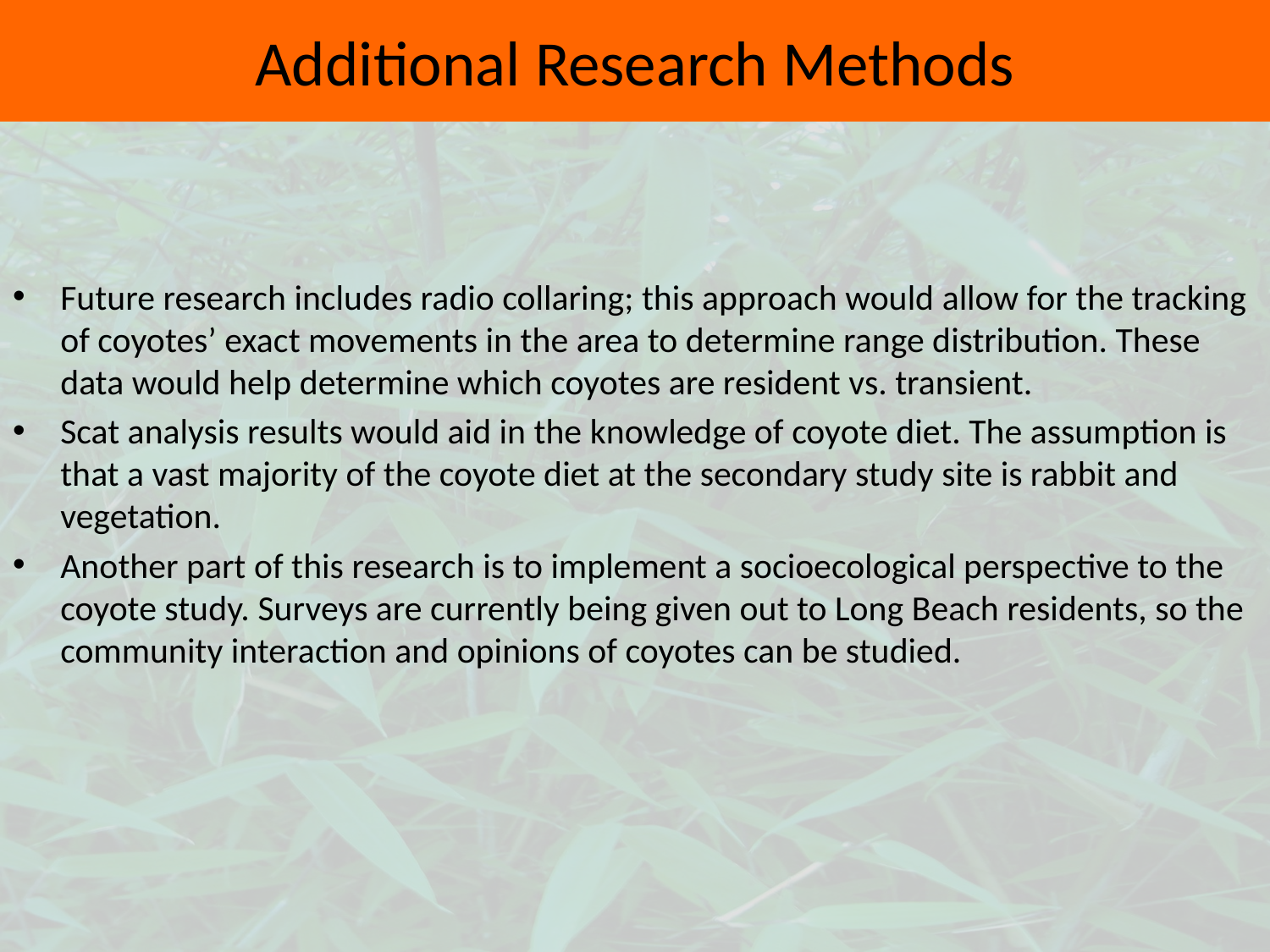

Additional Research Methods

Future research includes radio collaring; this approach would allow for the tracking of coyotes’ exact movements in the area to determine range distribution. These data would help determine which coyotes are resident vs. transient.
Scat analysis results would aid in the knowledge of coyote diet. The assumption is that a vast majority of the coyote diet at the secondary study site is rabbit and vegetation.
Another part of this research is to implement a socioecological perspective to the coyote study. Surveys are currently being given out to Long Beach residents, so the community interaction and opinions of coyotes can be studied.